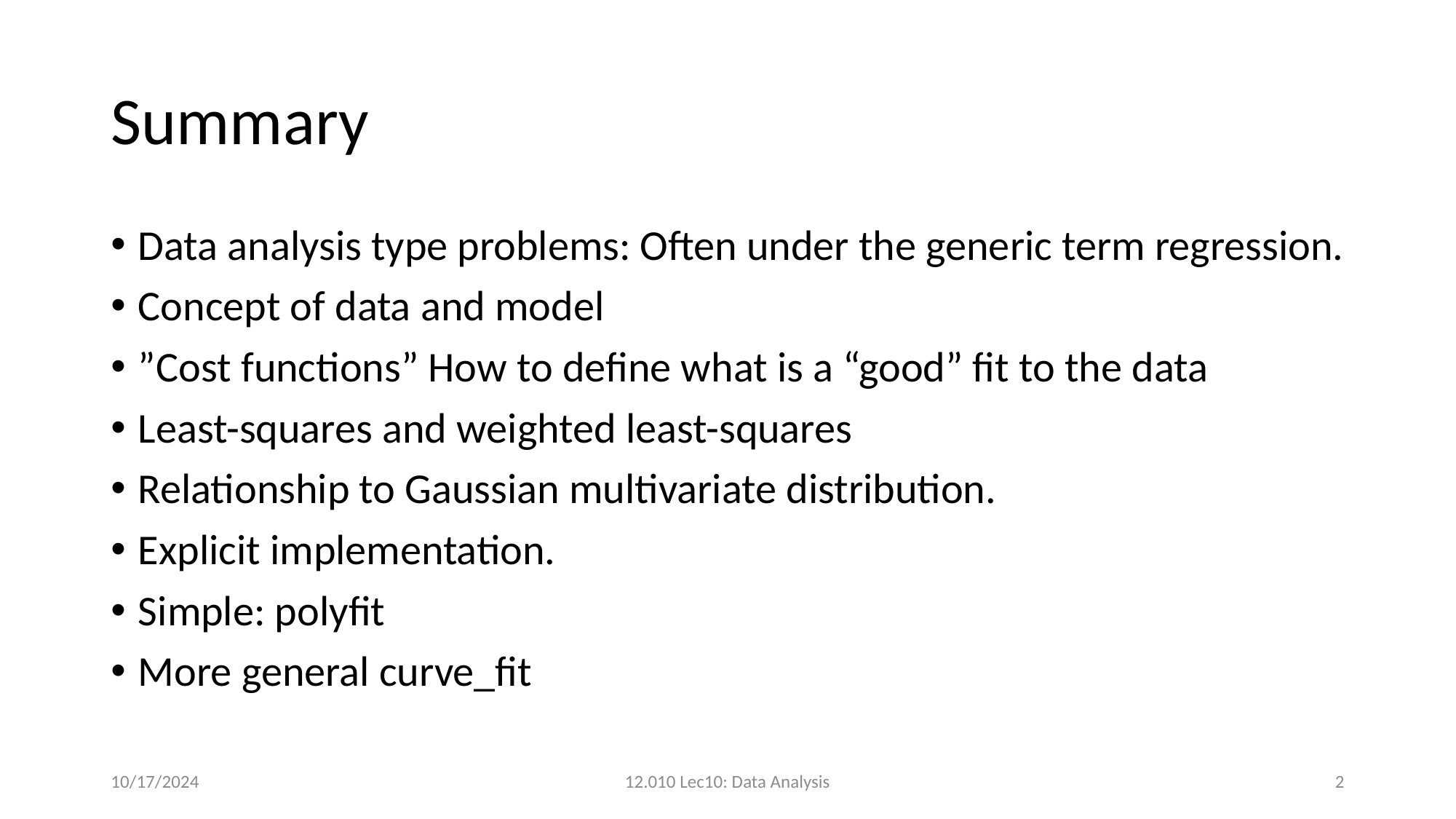

# Summary
Data analysis type problems: Often under the generic term regression.
Concept of data and model
”Cost functions” How to define what is a “good” fit to the data
Least-squares and weighted least-squares
Relationship to Gaussian multivariate distribution.
Explicit implementation.
Simple: polyfit
More general curve_fit
10/17/2024
12.010 Lec10: Data Analysis
2